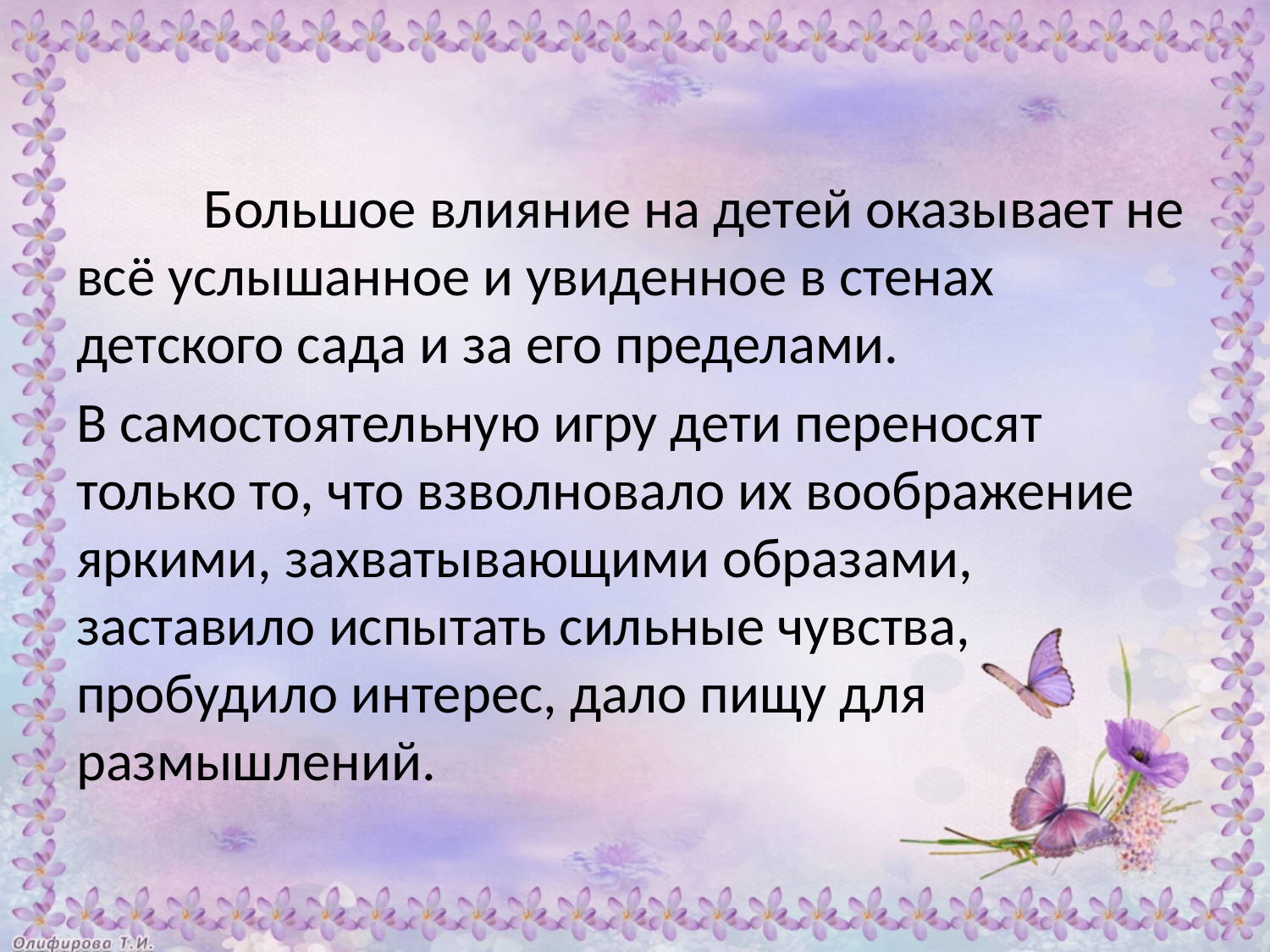

Большое влияние на детей оказывает не всё услышанное и увиденное в стенах детского сада и за его пределами.
В самостоятельную игру дети переносят только то, что взволновало их воображение яркими, захватывающими образами, заставило испытать сильные чувства, пробудило интерес, дало пищу для размышлений.